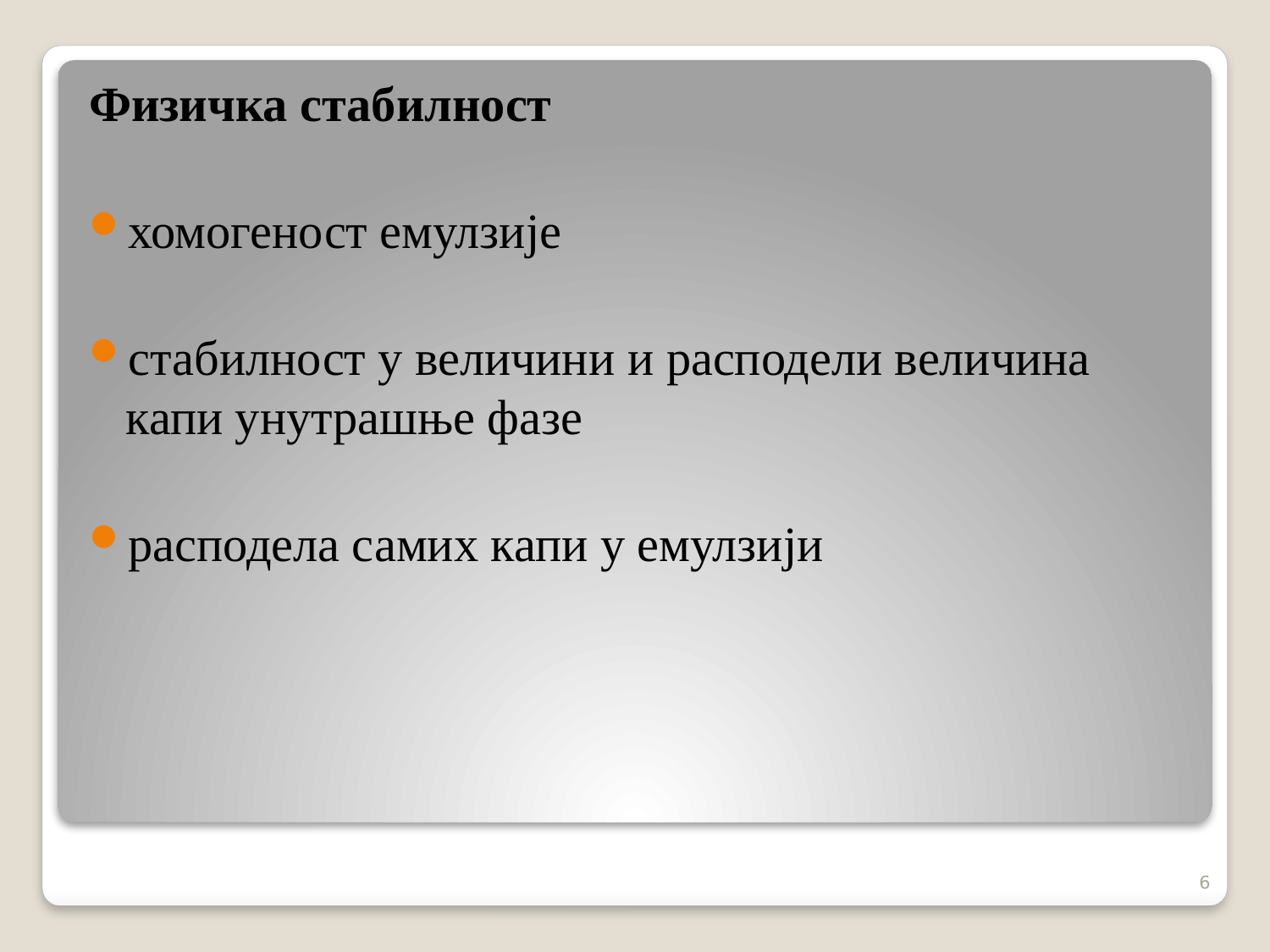

Физичка стабилност

хомогеност емулзије

стабилност у величини и расподели величина капи унутрашње фазе

расподела самих капи у емулзији
6